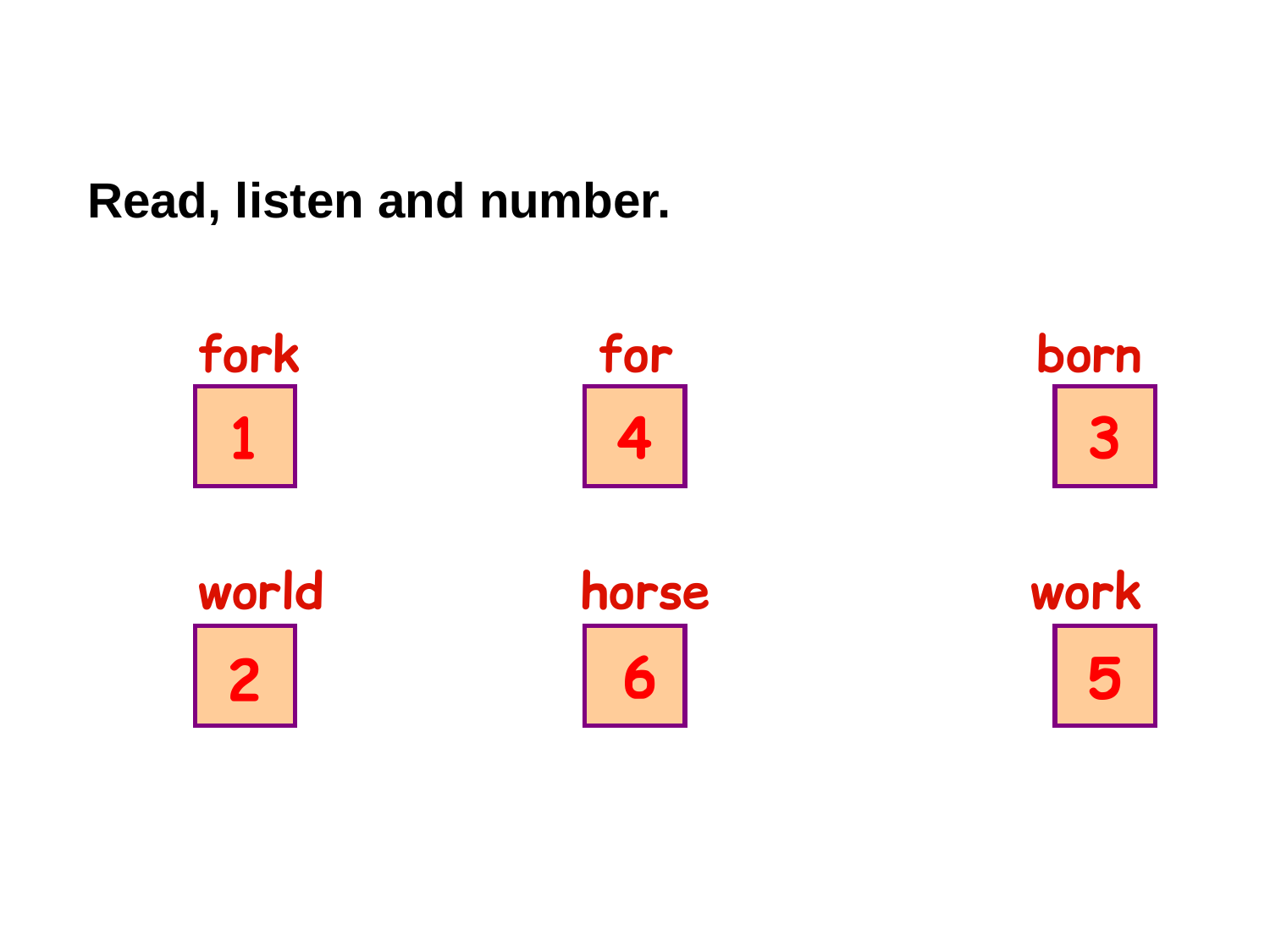

Read, listen and number.
fork              for                 born

world            horse               work

1
4
3
6
5
2